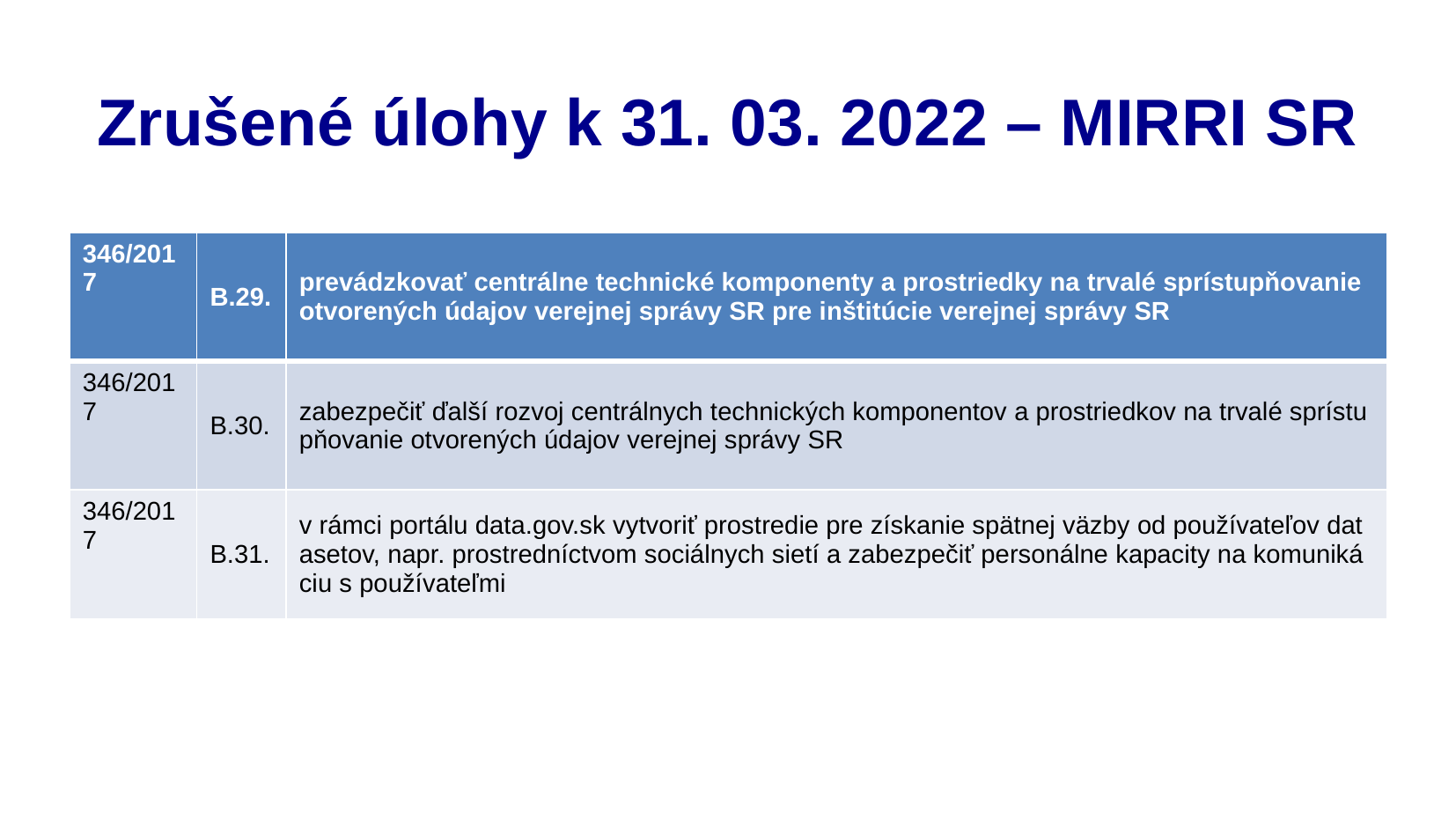

# Zrušené úlohy k 31. 03. 2022 – MIRRI SR

| 346/2017​ ​ ​ | B.29.​ | prevádzkovať centrálne technické komponenty a prostriedky na trvalé sprístupňovanie otvorených údajov verejnej správy SR pre inštitúcie verejnej správy SR​ |
| --- | --- | --- |
| 346/2017​ ​ ​ | B.30.​ | zabezpečiť ďalší rozvoj centrálnych technických komponentov a prostriedkov na trvalé sprístupňovanie otvorených údajov verejnej správy SR​ |
| 346/2017​ ​ ​ | B.31.​ | v rámci portálu data.gov.sk vytvoriť prostredie pre získanie spätnej väzby od používateľov datasetov, napr. prostredníctvom sociálnych sietí a zabezpečiť personálne kapacity na komunikáciu s používateľmi​ |